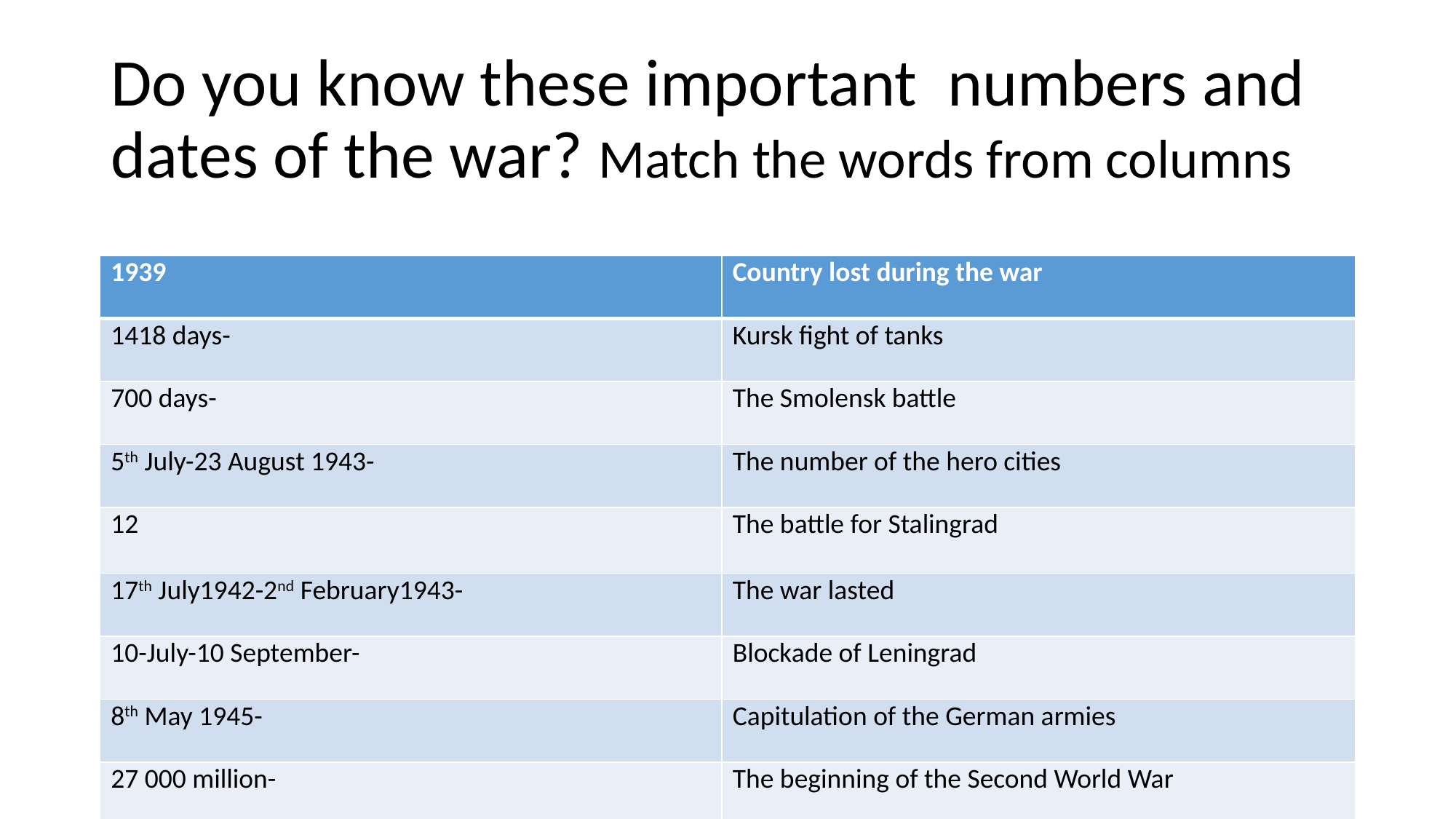

# Do you know these important  numbers and dates of the war? Match the words from columns
| 1939 | Country lost during the war |
| --- | --- |
| 1418 days- | Kursk fight of tanks |
| 700 days- | The Smolensk battle |
| 5th July-23 August 1943- | The number of the hero cities |
| 12 | The battle for Stalingrad |
| 17th July1942-2nd February1943- | The war lasted |
| 10-July-10 September- | Blockade of Leningrad |
| 8th May 1945- | Capitulation of the German armies |
| 27 000 million- | The beginning of the Second World War |